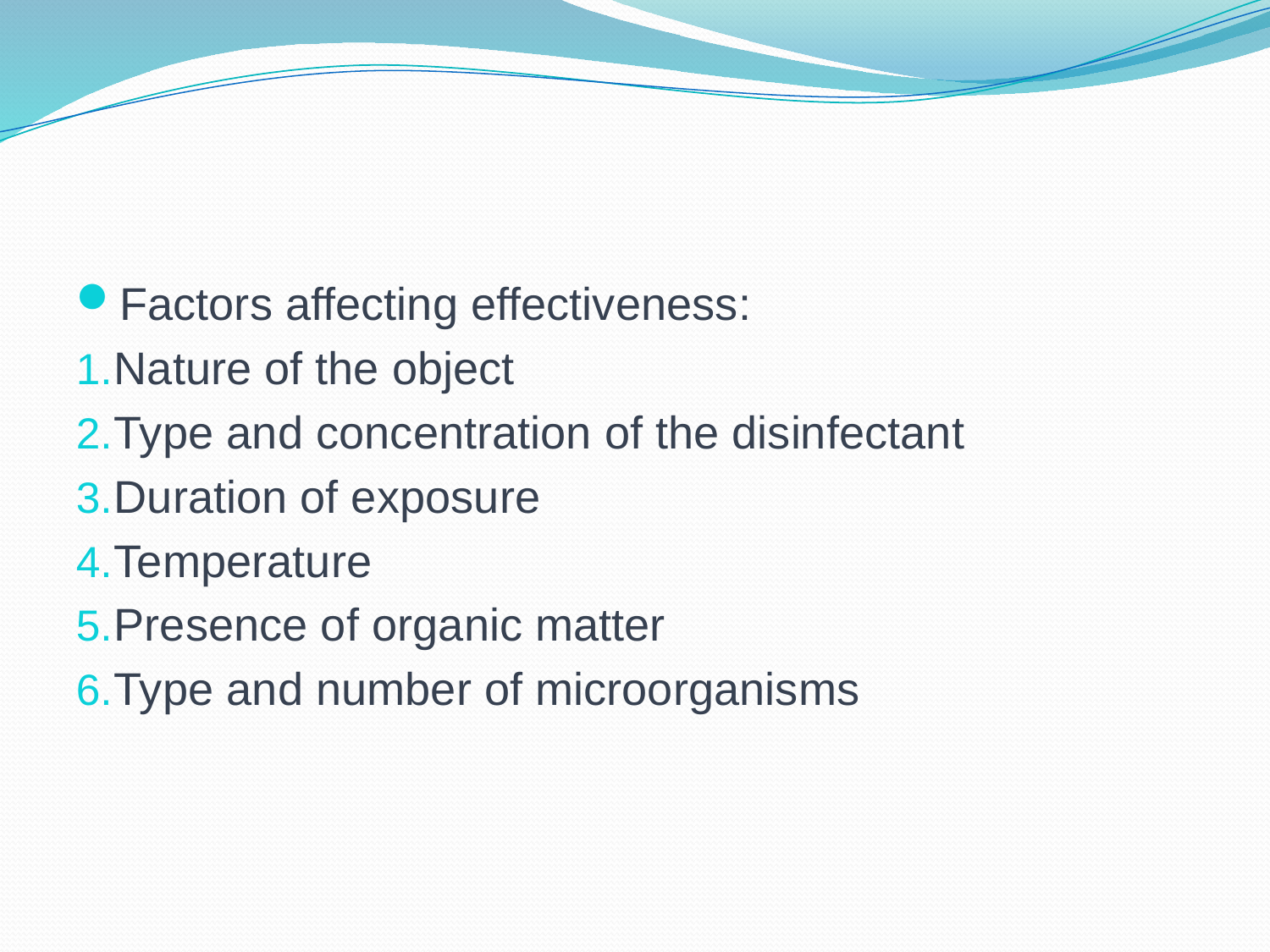

#
Factors affecting effectiveness:
Nature of the object
Type and concentration of the disinfectant
Duration of exposure
Temperature
Presence of organic matter
Type and number of microorganisms